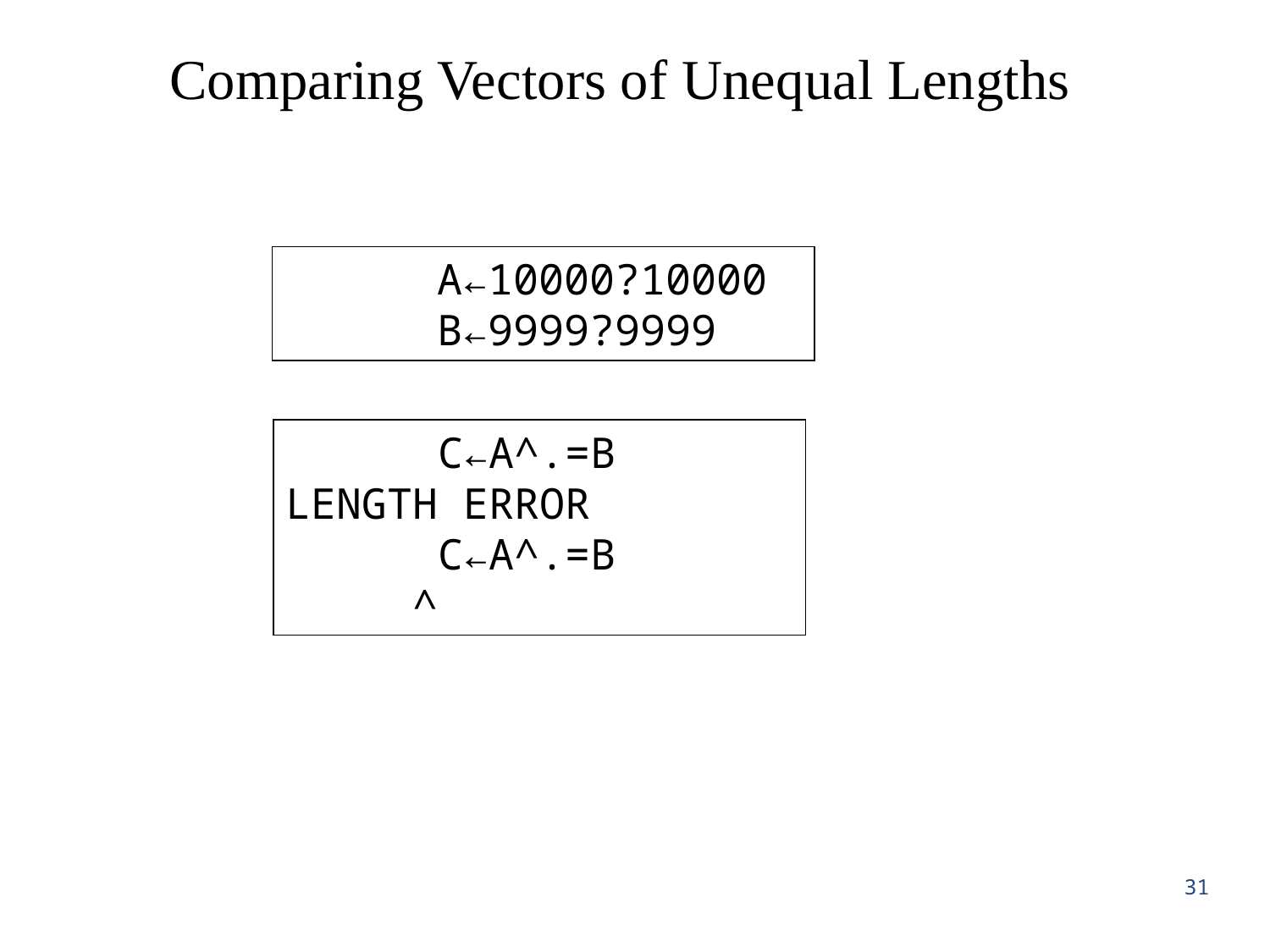

# Comparing Vectors of Unequal Lengths
      A←10000?10000
      B←9999?9999
      C←A^.=B
LENGTH ERROR
      C←A^.=B
     ^

31